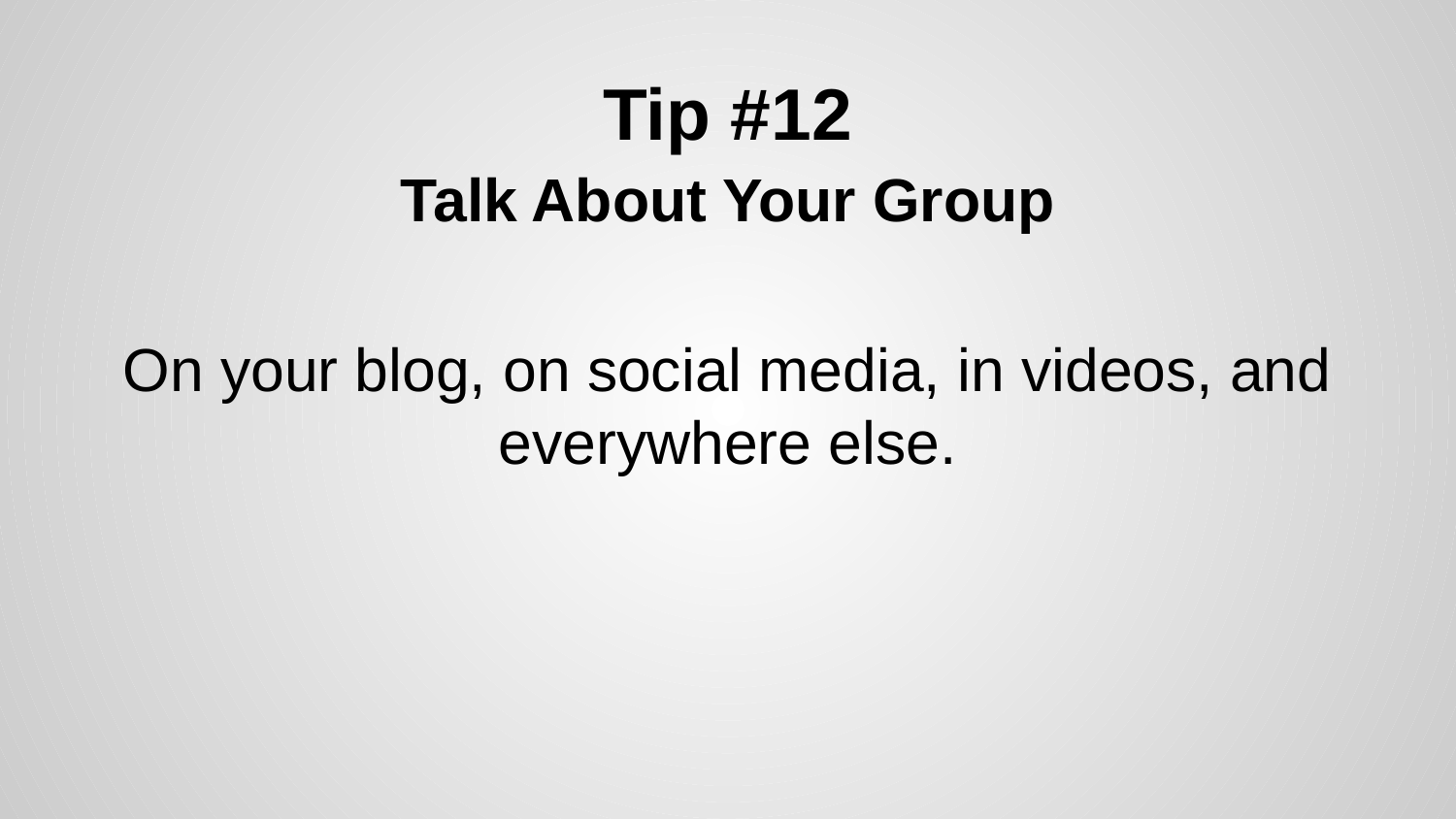

# Tip #12

Talk About Your Group

On your blog, on social media, in videos, and everywhere else.